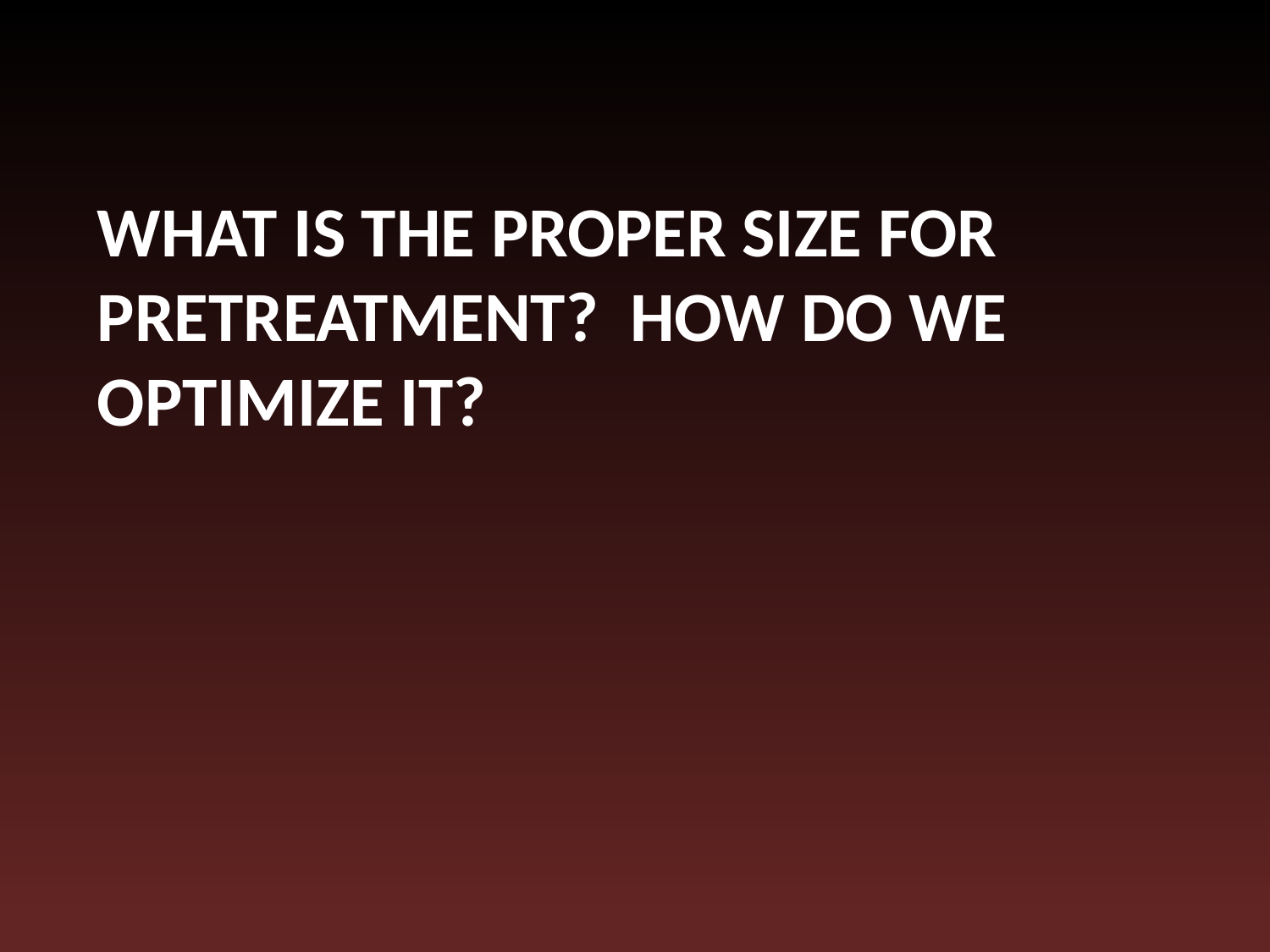

# What is the proper size for pretreatment?  How do we optimize it?